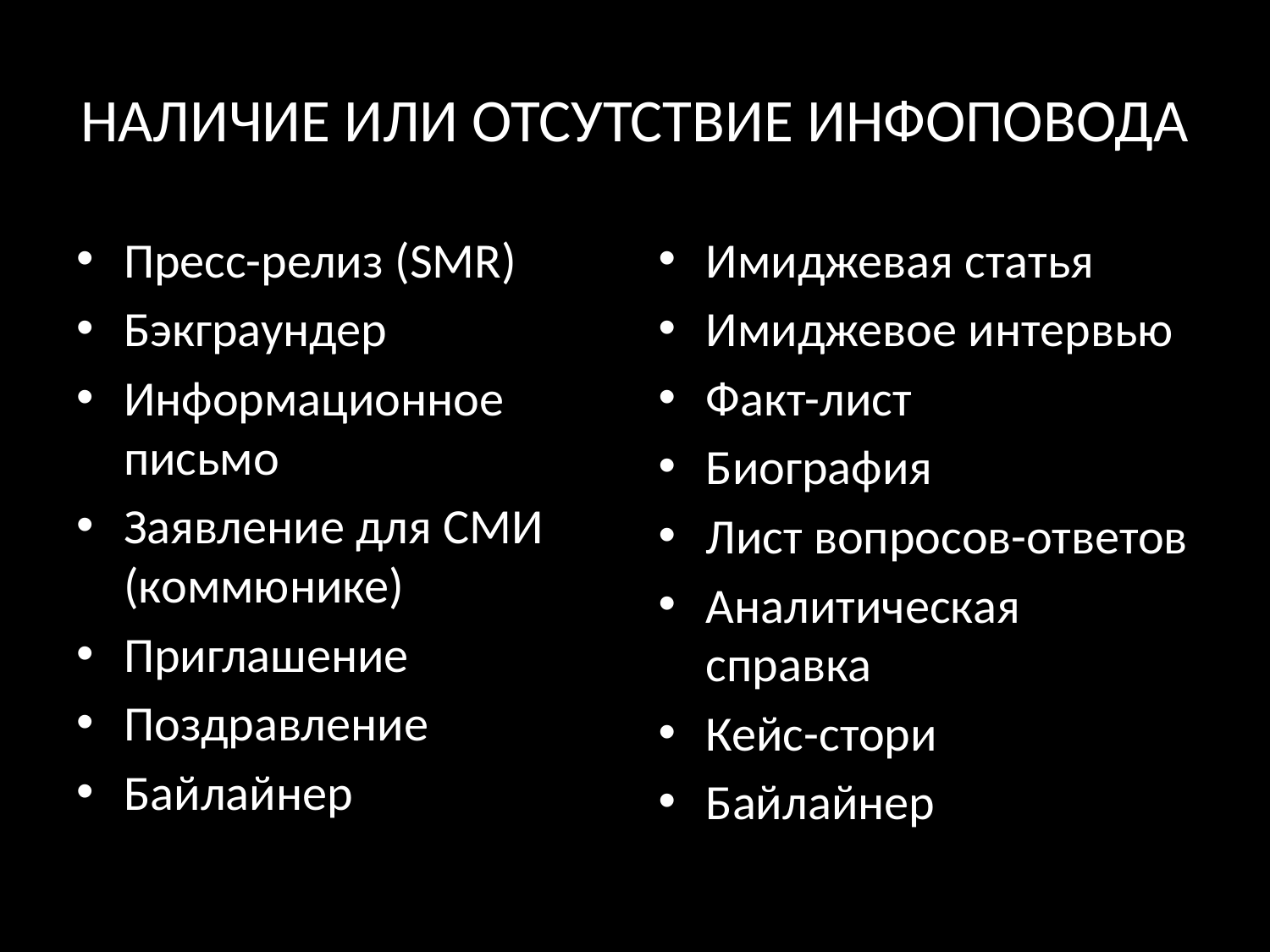

# НАЛИЧИЕ ИЛИ ОТСУТСТВИЕ ИНФОПОВОДА
Пресс-релиз (SMR)
Бэкграундер
Информационное письмо
Заявление для СМИ (коммюнике)
Приглашение
Поздравление
Байлайнер
Имиджевая статья
Имиджевое интервью
Факт-лист
Биография
Лист вопросов-ответов
Аналитическая справка
Кейс-стори
Байлайнер